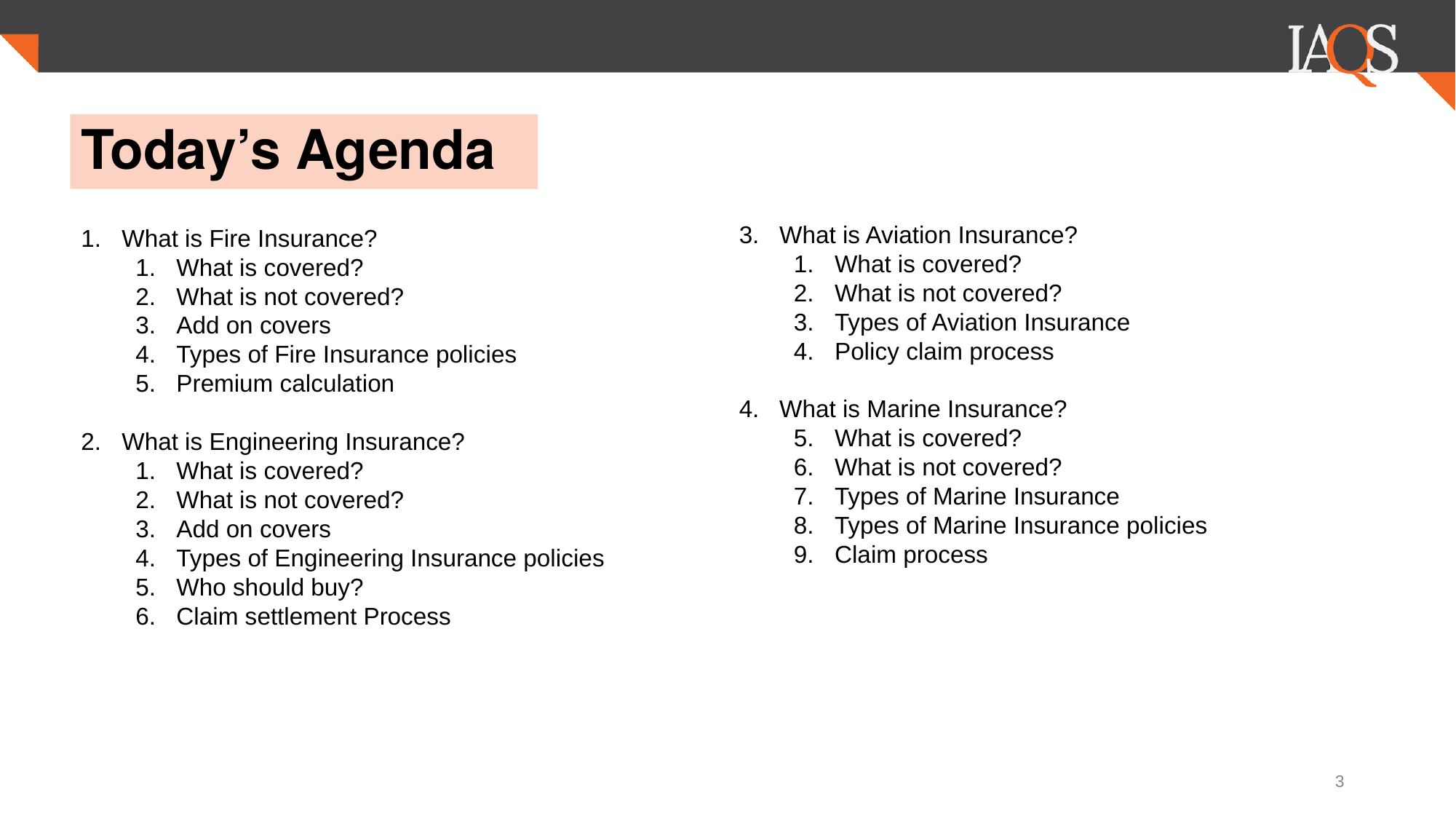

# Today’s Agenda
3.   What is Aviation Insurance?
What is covered?
What is not covered?
Types of Aviation Insurance
Policy claim process

4.   What is Marine Insurance?
What is covered?
What is not covered?
Types of Marine Insurance
Types of Marine Insurance policies
Claim process

What is Fire Insurance?
What is covered?
What is not covered?
Add on covers
Types of Fire Insurance policies
Premium calculation

What is Engineering Insurance?
What is covered?
What is not covered?
Add on covers
Types of Engineering Insurance policies
Who should buy?
Claim settlement Process

3